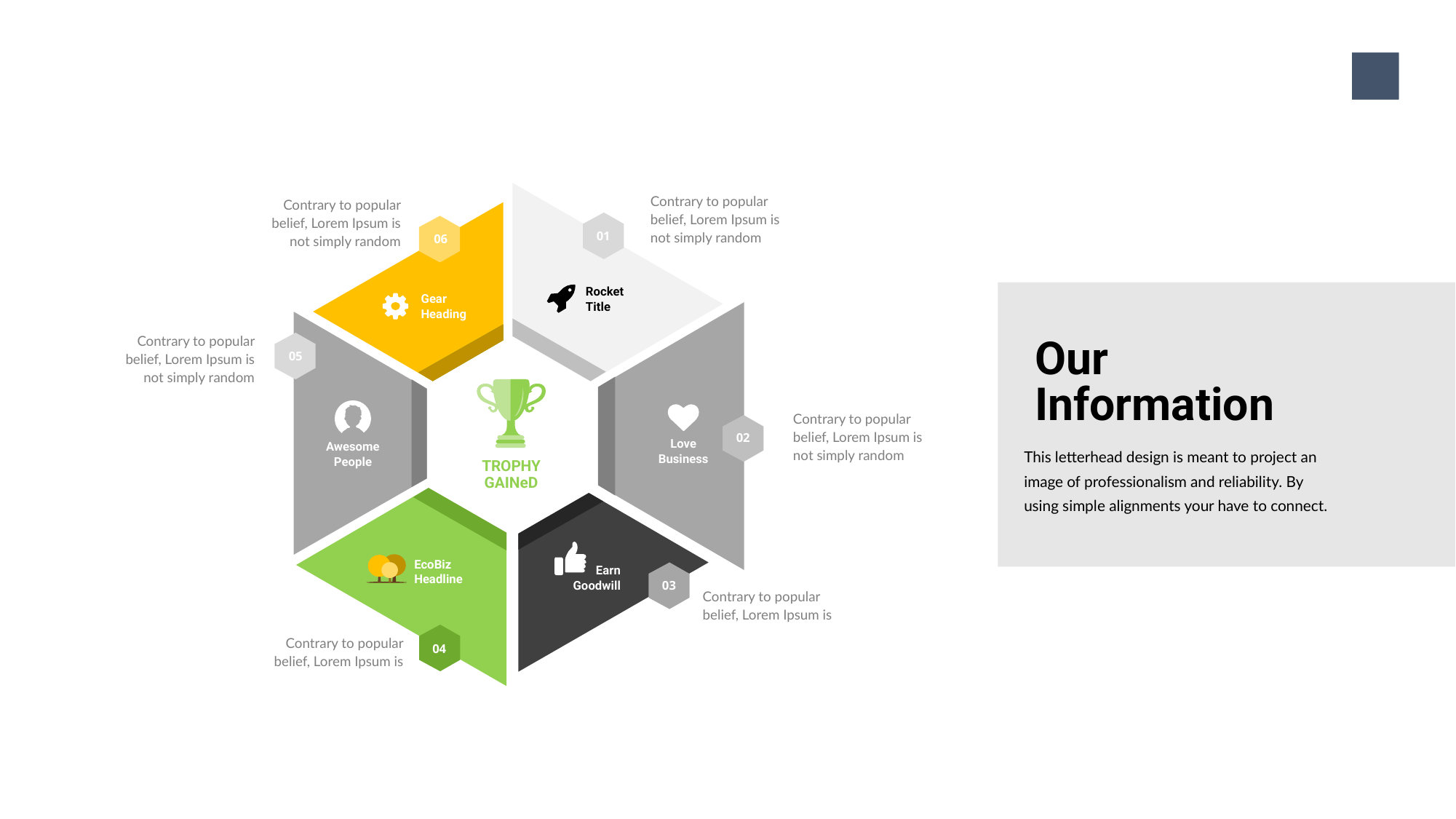

8

Contrary to popular belief, Lorem Ipsum is not simply random
Contrary to popular belief, Lorem Ipsum is not simply random

01
06
Rocket
Title

Gear
Heading

Contrary to popular belief, Lorem Ipsum is not simply random

Our Information
This letterhead design is meant to project an image of professionalism and reliability. By using simple alignments your have to connect.
05

TROPHY
GAINeD

Awesome
People
Contrary to popular belief, Lorem Ipsum is not simply random

Love
Business

02

Earn
Goodwill
EcoBiz
Headline

03
Contrary to popular belief, Lorem Ipsum is

Contrary to popular belief, Lorem Ipsum is
04